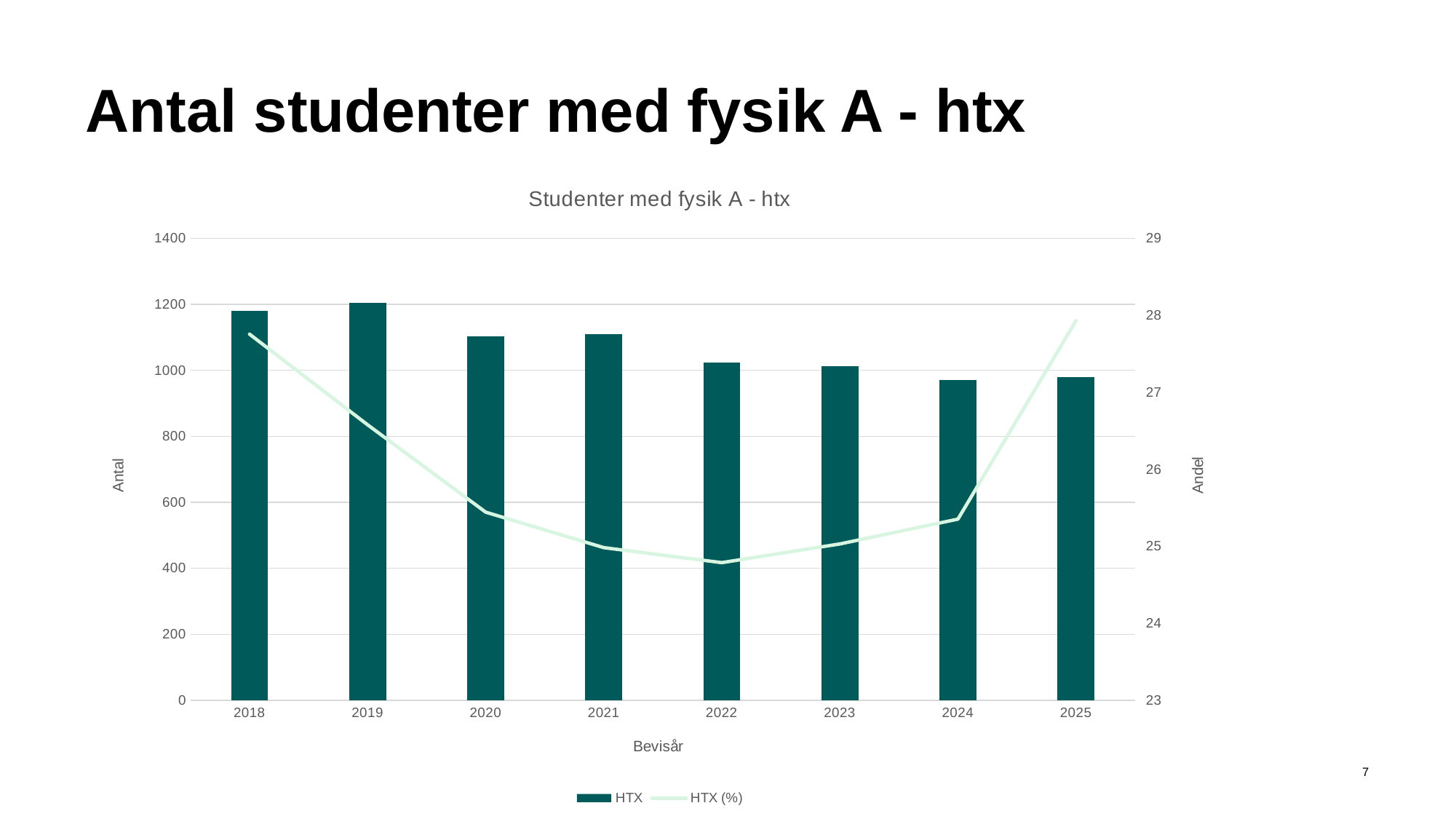

# Antal studenter med fysik A - htx

### Chart: Studenter med fysik A - htx

| Category | HTX | HTX (%) |
|---|---|---|
| 2018 | 1181.0 | 27.755581668625144 |
| 2019 | 1204.0 | 26.578366445916114 |
| 2020 | 1104.0 | 25.443650610739805 |
| 2021 | 1109.0 | 24.983104302770894 |
| 2022 | 1023.0 | 24.787981584686214 |
| 2023 | 1012.0 | 25.030917635419243 |
| 2024 | 970.0 | 25.352848928384734 |
| 2025 | 979.0 | 27.931526390870186 |
7